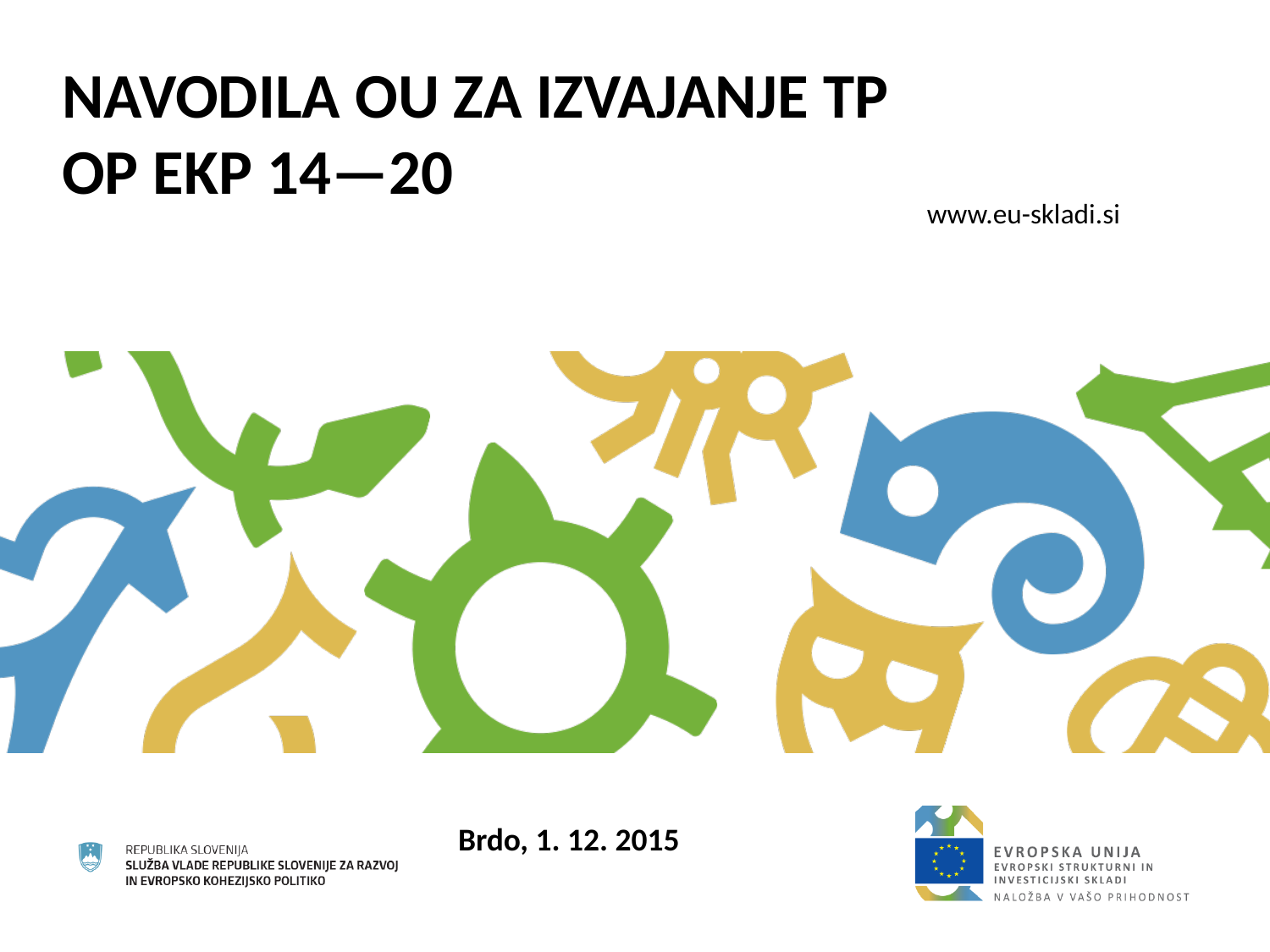

# NAVODILA OU ZA IZVAJANJE TP OP EKP 14—20
Brdo, 1. 12. 2015